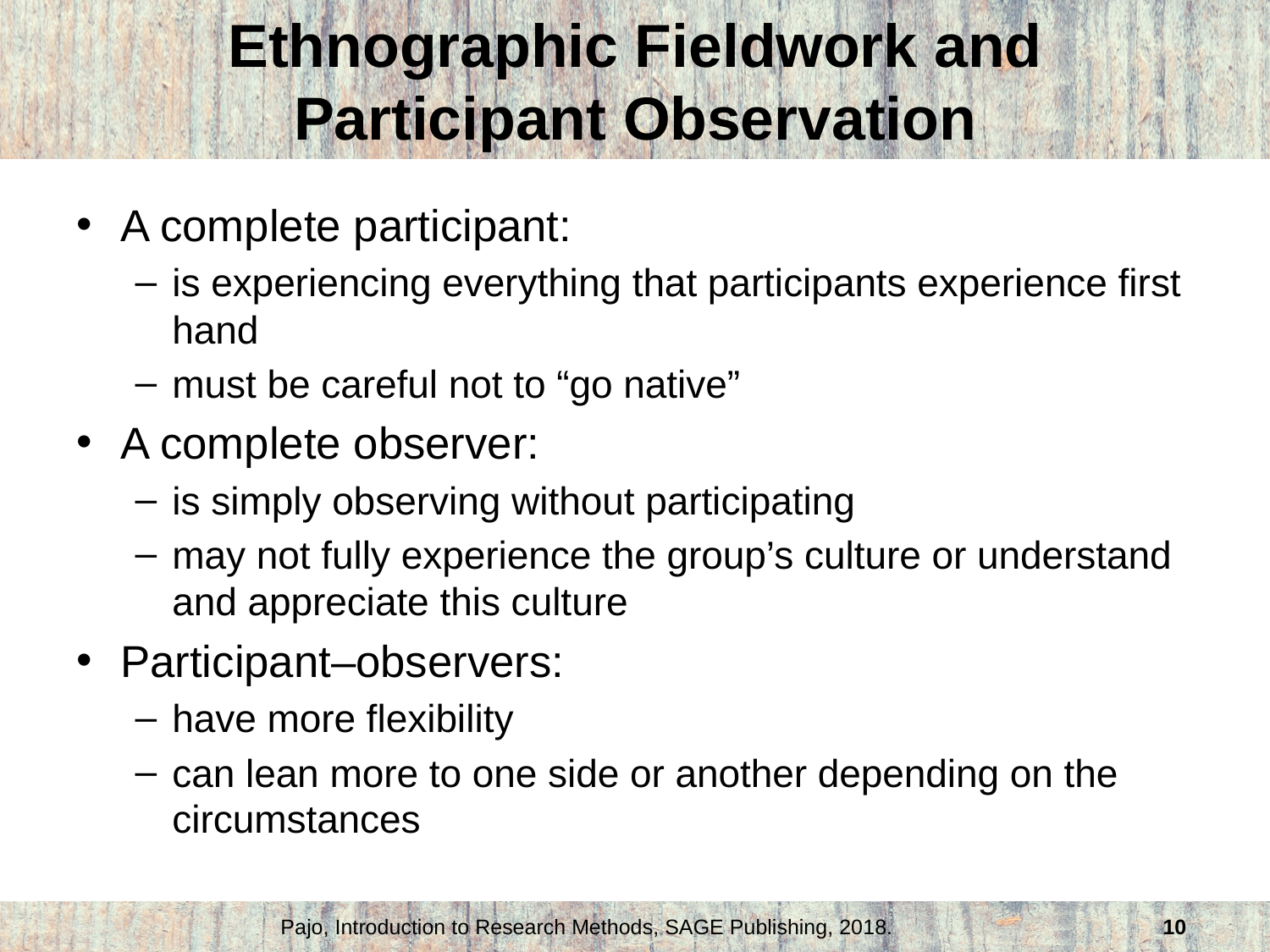

# Ethnographic Fieldwork and Participant Observation
A complete participant:
is experiencing everything that participants experience first hand
must be careful not to “go native”
A complete observer:
is simply observing without participating
may not fully experience the group’s culture or understand and appreciate this culture
Participant–observers:
have more flexibility
can lean more to one side or another depending on the circumstances

Pajo, Introduction to Research Methods, SAGE Publishing, 2018.
10